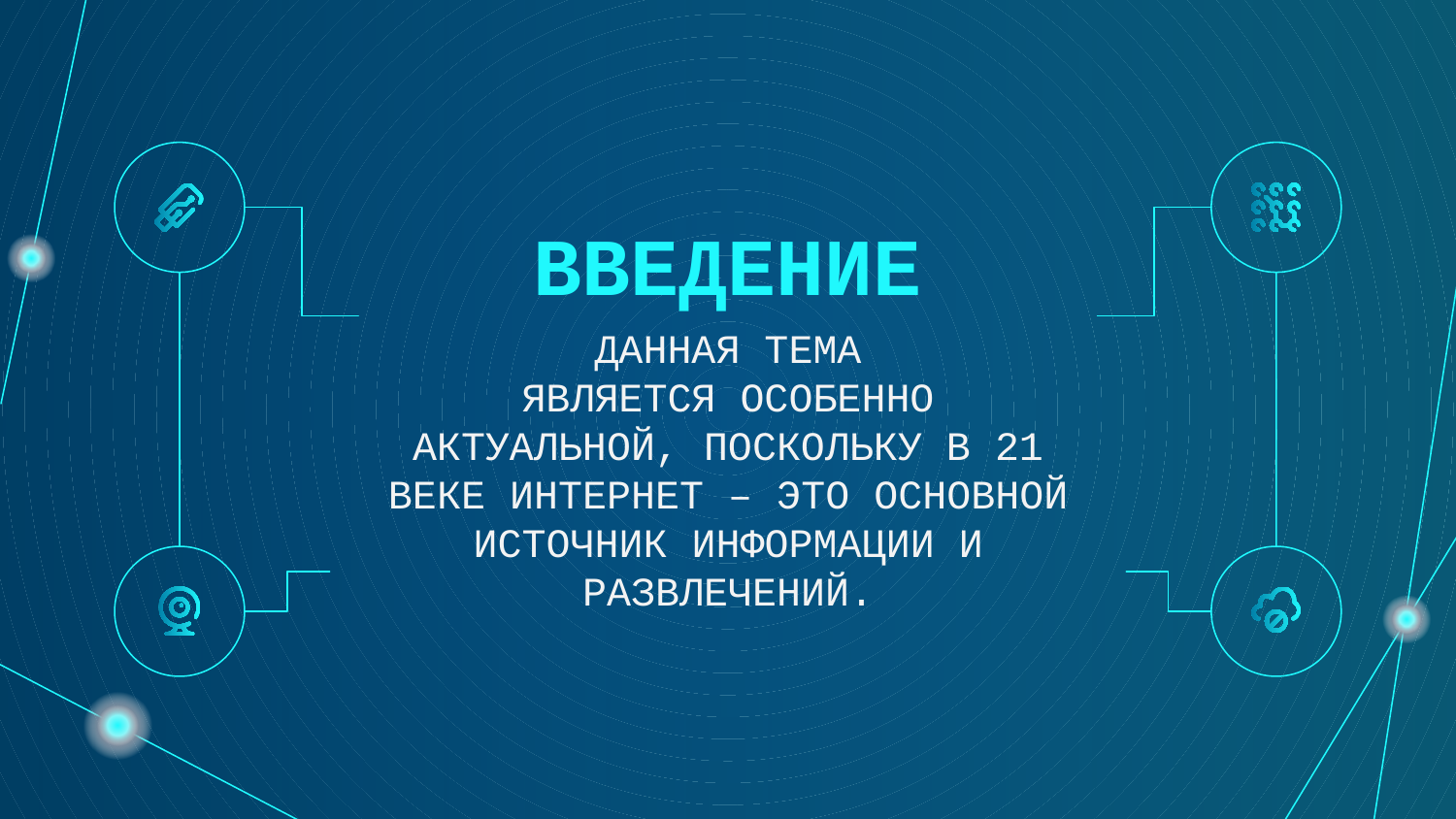

ВВЕДЕНИЕ
ДАННАЯ ТЕМА
ЯВЛЯЕТСЯ ОСОБЕННО АКТУАЛЬНОЙ, ПОСКОЛЬКУ В 21
ВЕКЕ ИНТЕРНЕТ – ЭТО ОСНОВНОЙ
ИСТОЧНИК ИНФОРМАЦИИ И
РАЗВЛЕЧЕНИЙ.